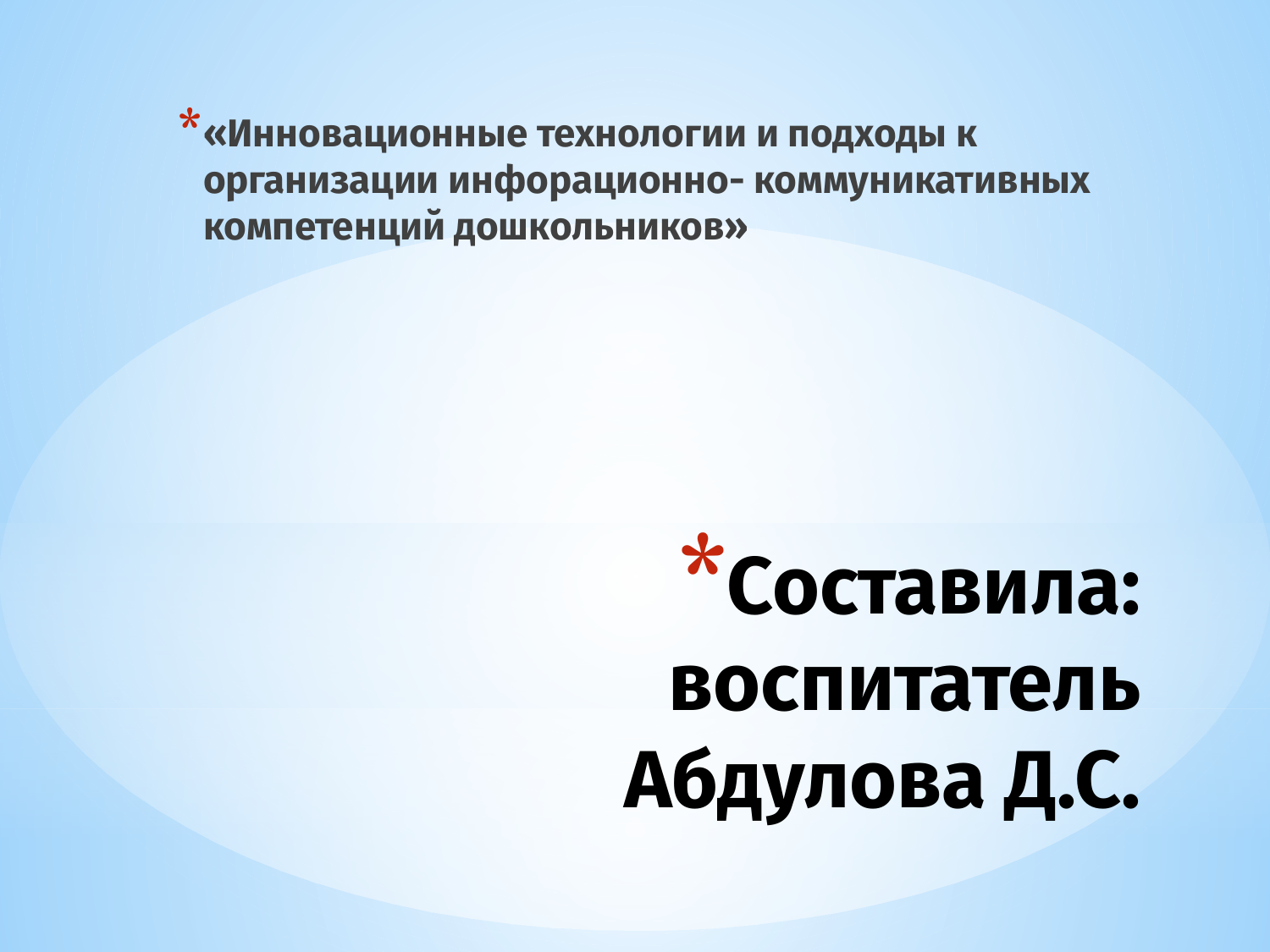

«Инновационные технологии и подходы к организации инфорационно- коммуникативных компетенций дошкольников»

# Составила: воспитатель Абдулова Д.С.